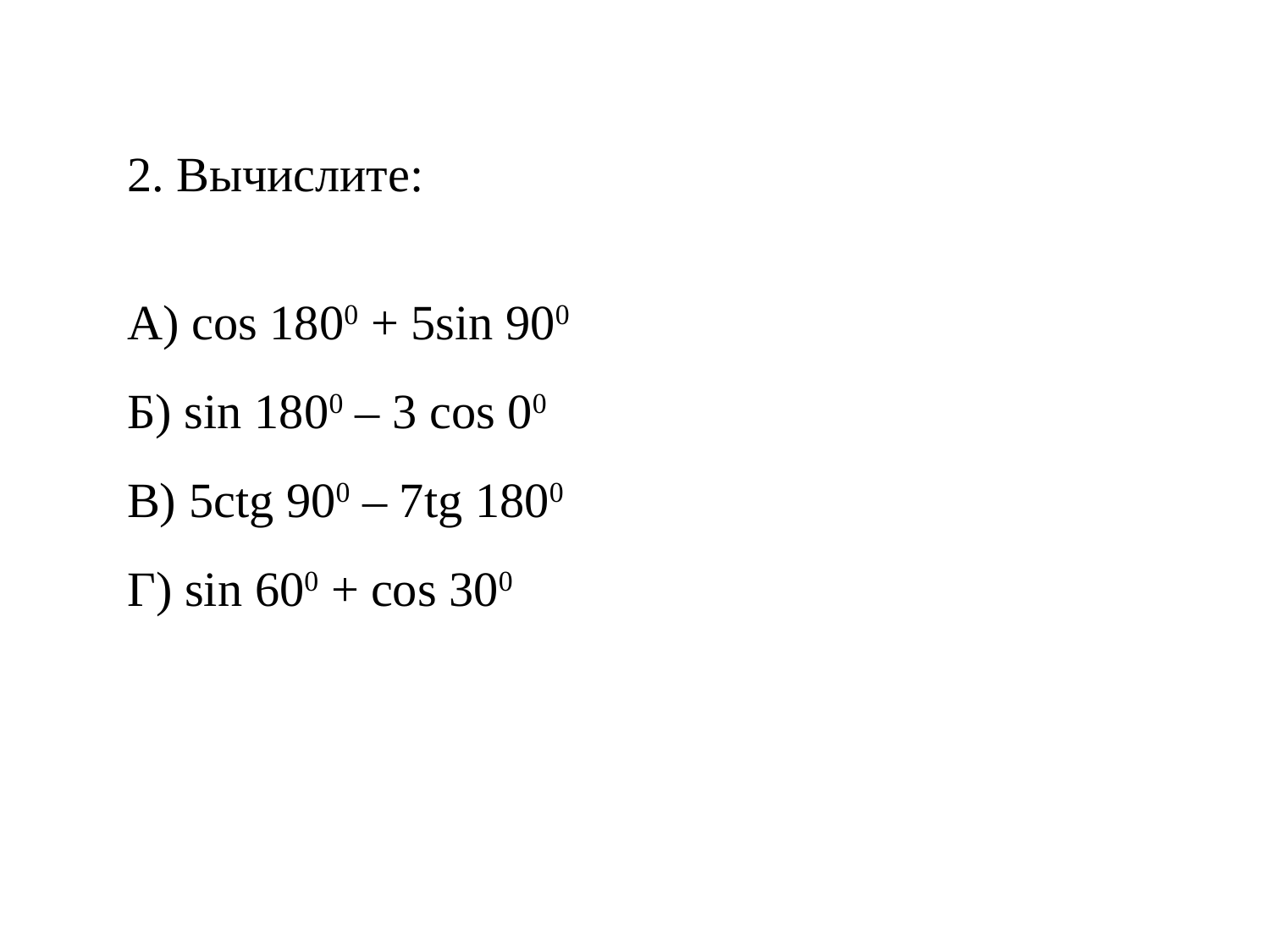

2. Вычислите:

А) cos 1800 + 5sin 900
Б) sin 1800 – 3 cos 00
В) 5ctg 900 – 7tg 1800
Г) sin 600 + cos 300